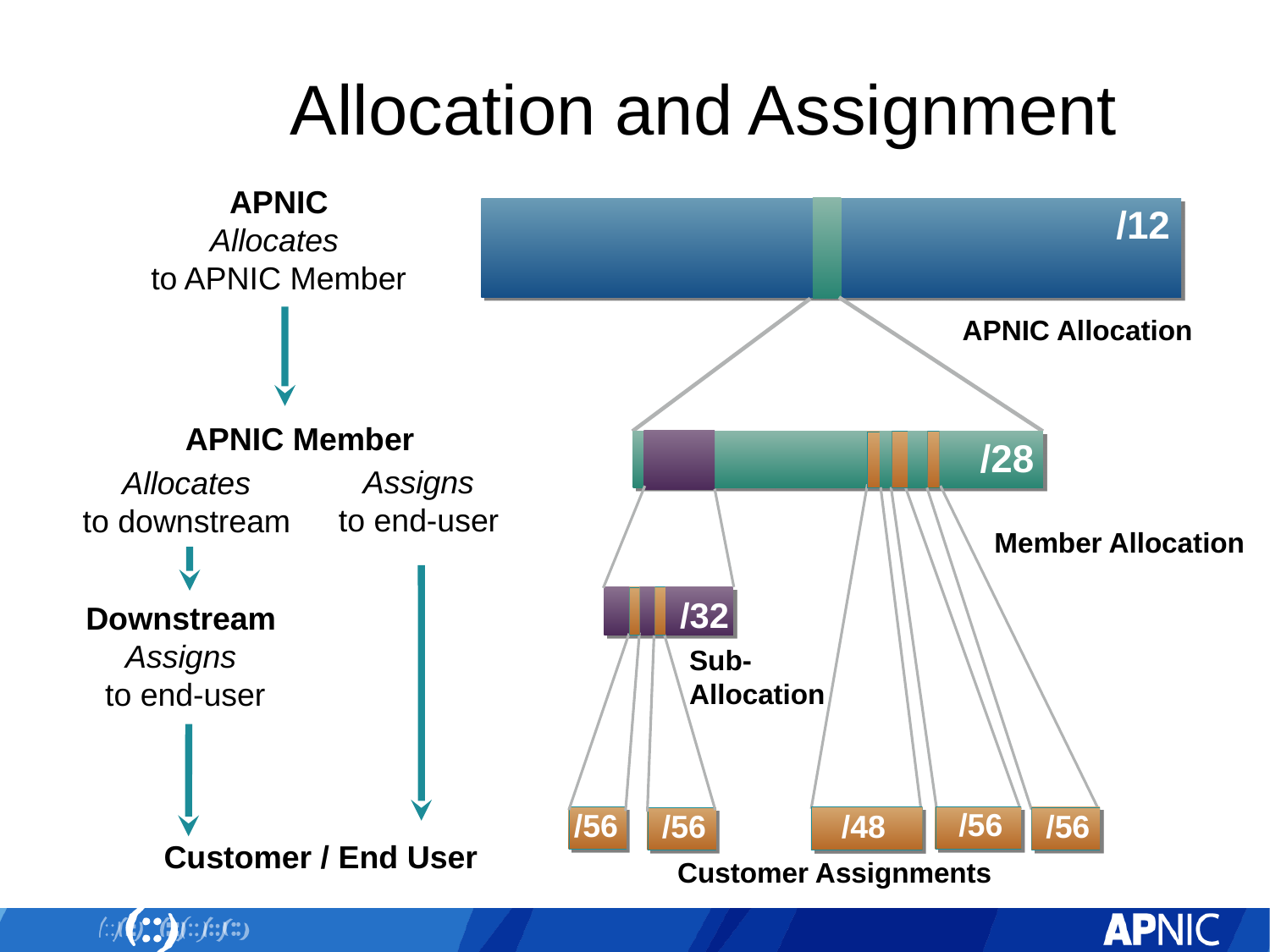

Allocation and Assignment
APNIC
Allocates
to APNIC Member
/12

APNIC Allocation

APNIC Member
/28

/32

Sub-
Allocation

Assigns
to end-user
Allocates
to downstream

Member Allocation

/56
/56

Downstream
Assigns
to end-user

/56
/48
/56

Customer / End User
Customer Assignments